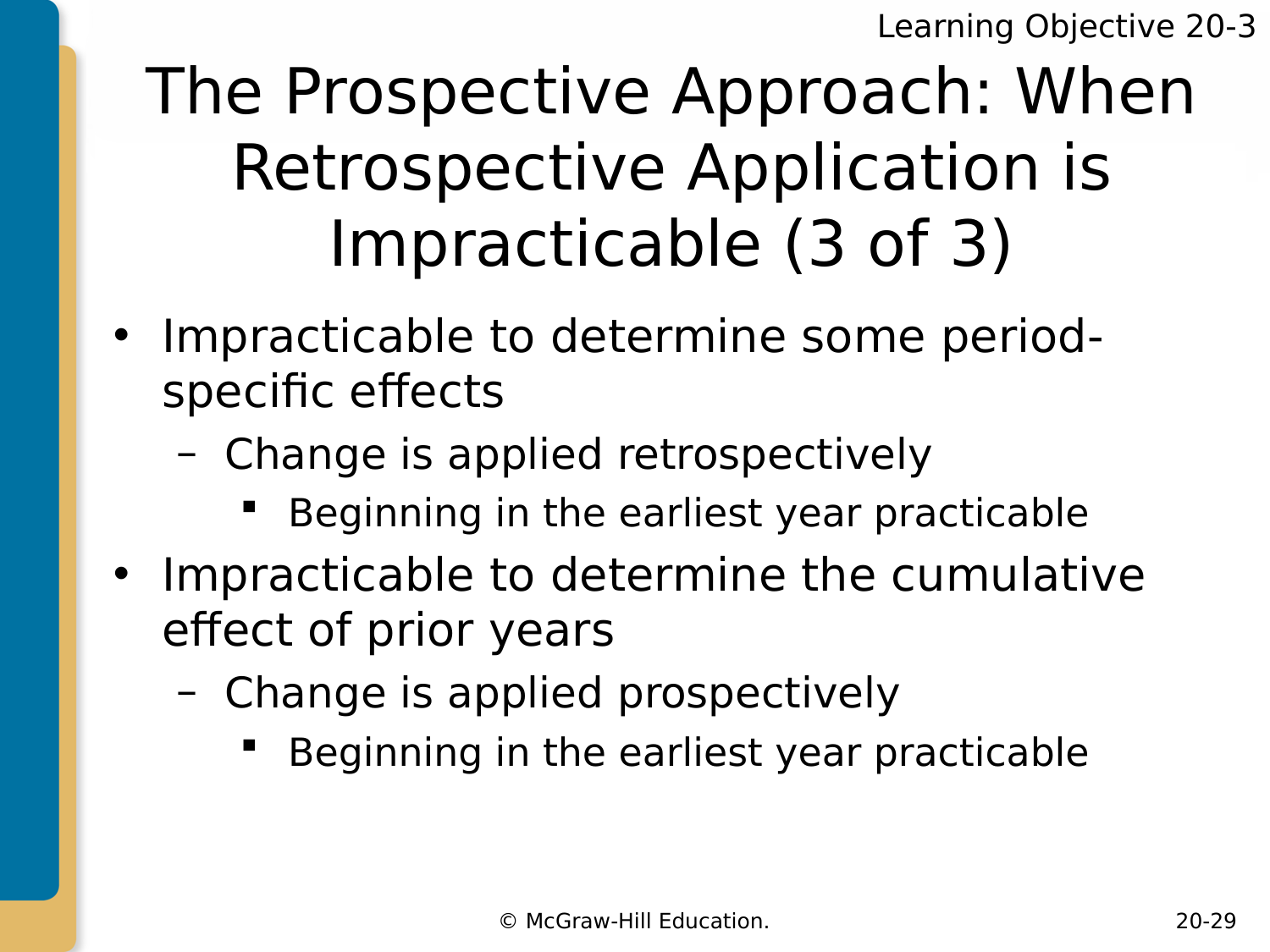

Learning Objective 20-3
# The Prospective Approach: When Retrospective Application is Impracticable (3 of 3)
Impracticable to determine some period-specific effects
Change is applied retrospectively
Beginning in the earliest year practicable
Impracticable to determine the cumulative effect of prior years
Change is applied prospectively
Beginning in the earliest year practicable